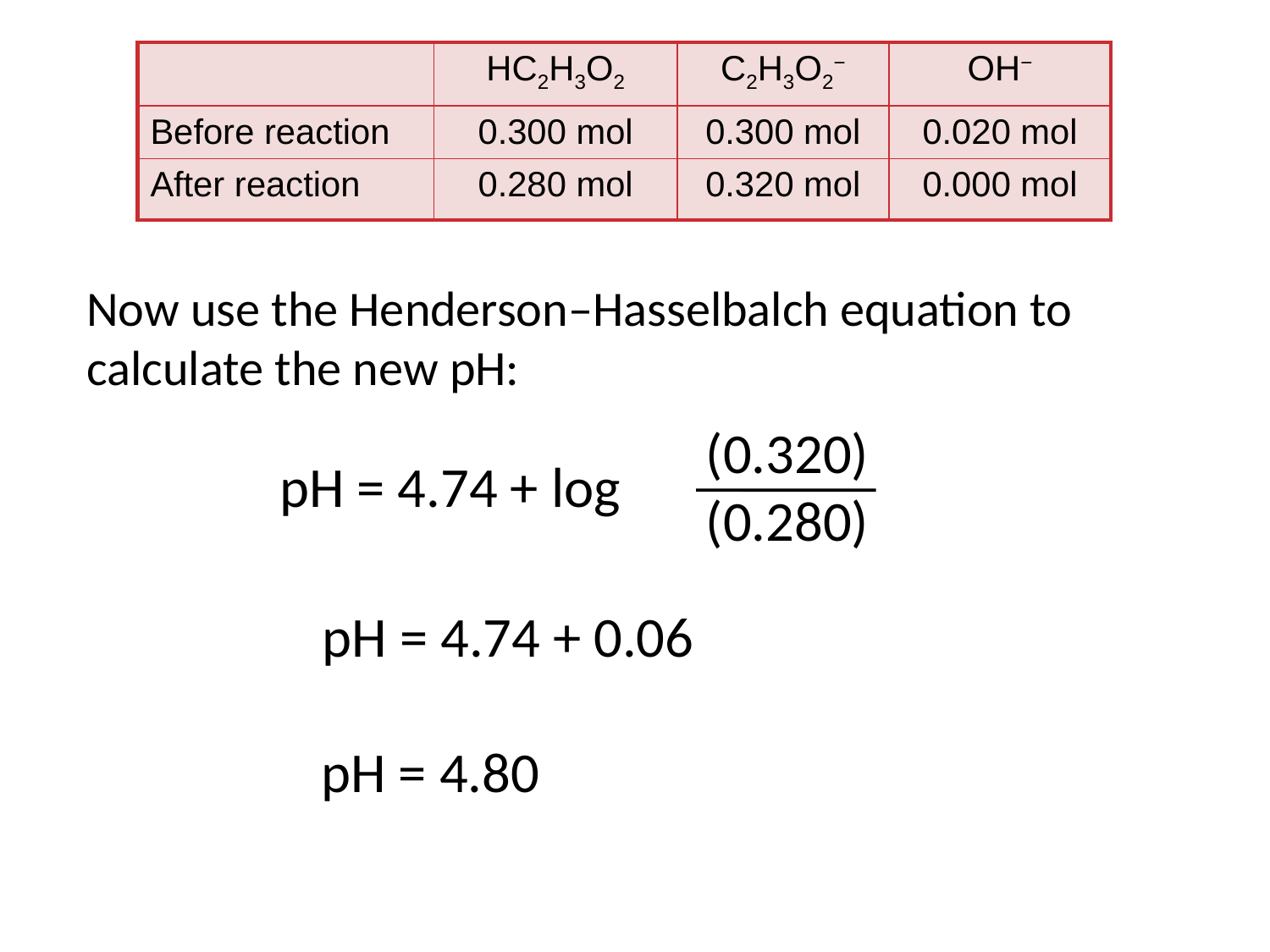

|  | HC2H3O2 | C2H3O2− | OH− |
| --- | --- | --- | --- |
| Before reaction | 0.300 mol | 0.300 mol | 0.020 mol |
| After reaction | 0.280 mol | 0.320 mol | 0.000 mol |
Now use the Henderson–Hasselbalch equation to calculate the new pH:
(0.320)
(0.280)

pH = 4.74 + log
pH

pH = 4.80
pH = 4.74 + 0.06